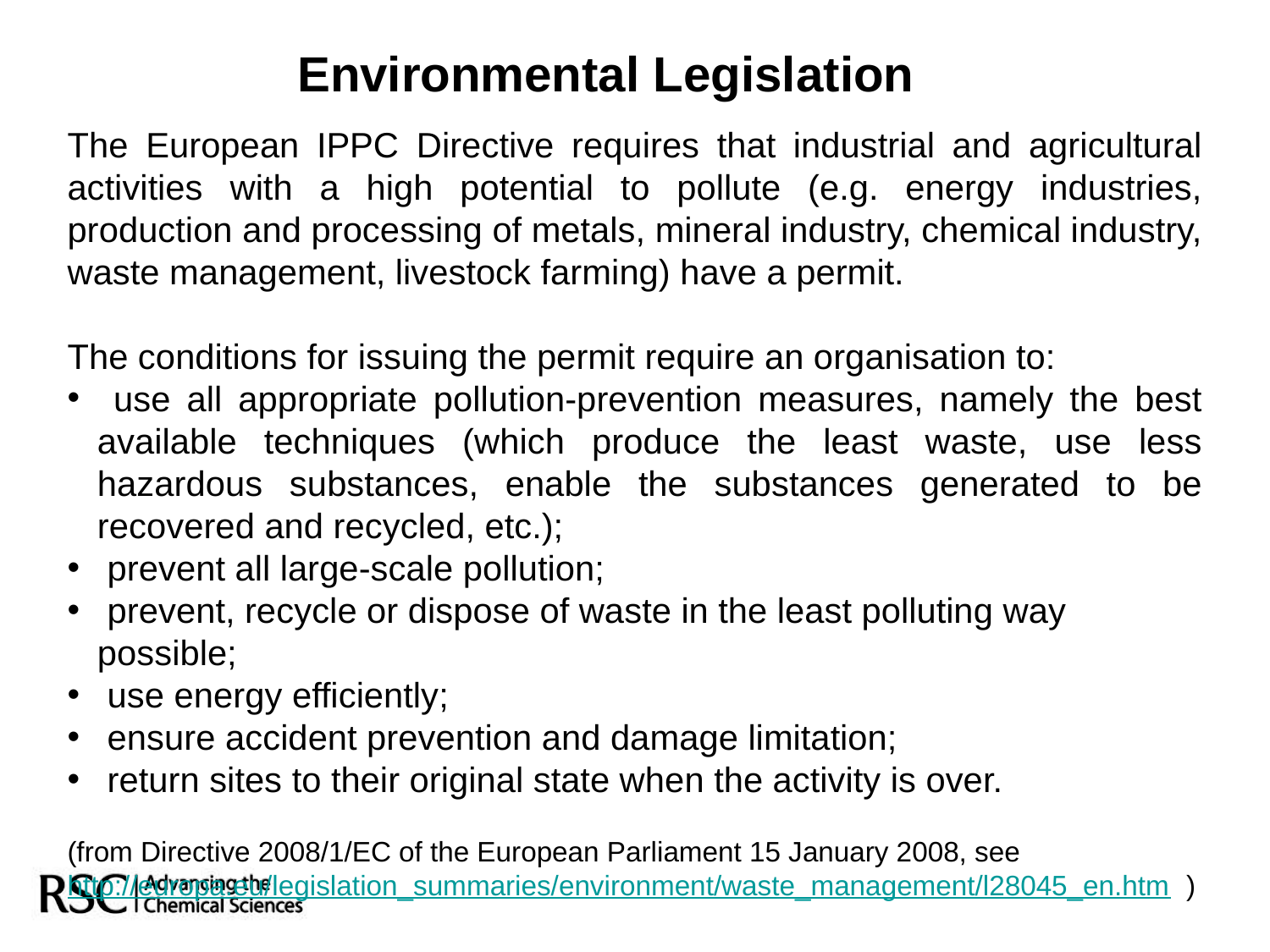

Environmental Legislation
The European IPPC Directive requires that industrial and agricultural activities with a high potential to pollute (e.g. energy industries, production and processing of metals, mineral industry, chemical industry, waste management, livestock farming) have a permit.

The conditions for issuing the permit require an organisation to:
 use all appropriate pollution-prevention measures, namely the best available techniques (which produce the least waste, use less hazardous substances, enable the substances generated to be recovered and recycled, etc.);
 prevent all large-scale pollution;
 prevent, recycle or dispose of waste in the least polluting way possible;
 use energy efficiently;
 ensure accident prevention and damage limitation;
 return sites to their original state when the activity is over.

(from Directive 2008/1/EC of the European Parliament 15 January 2008, see http://europa.eu/legislation_summaries/environment/waste_management/l28045_en.htm  )